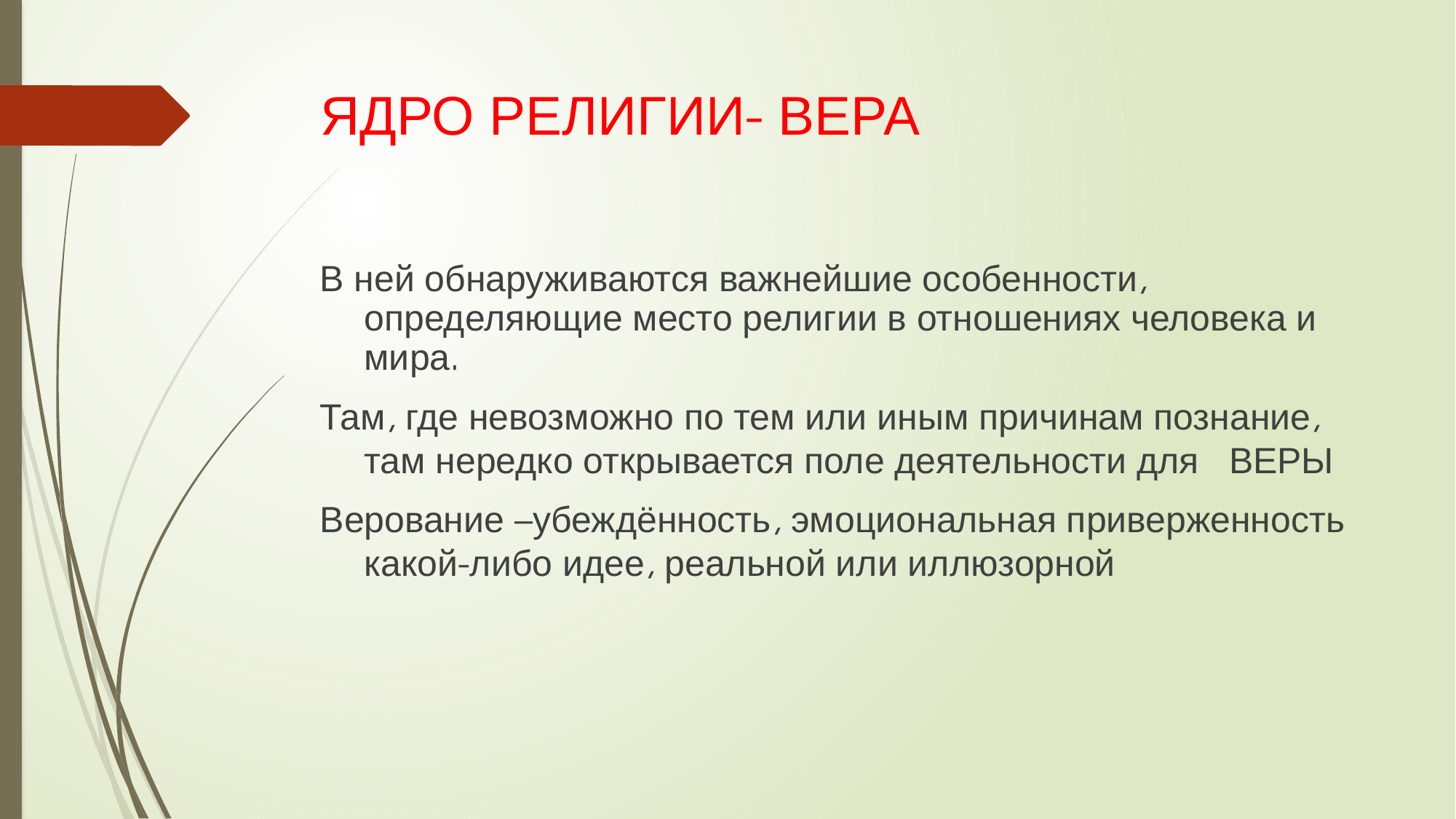

# ЯДРО РЕЛИГИИ- ВЕРА
В ней обнаруживаются важнейшие особенности, определяющие место религии в отношениях человека и мира.
Там, где невозможно по тем или иным причинам познание, там нередко открывается поле деятельности для   ВЕРЫ
Верование –убеждённость, эмоциональная приверженность какой-либо идее, реальной или иллюзорной